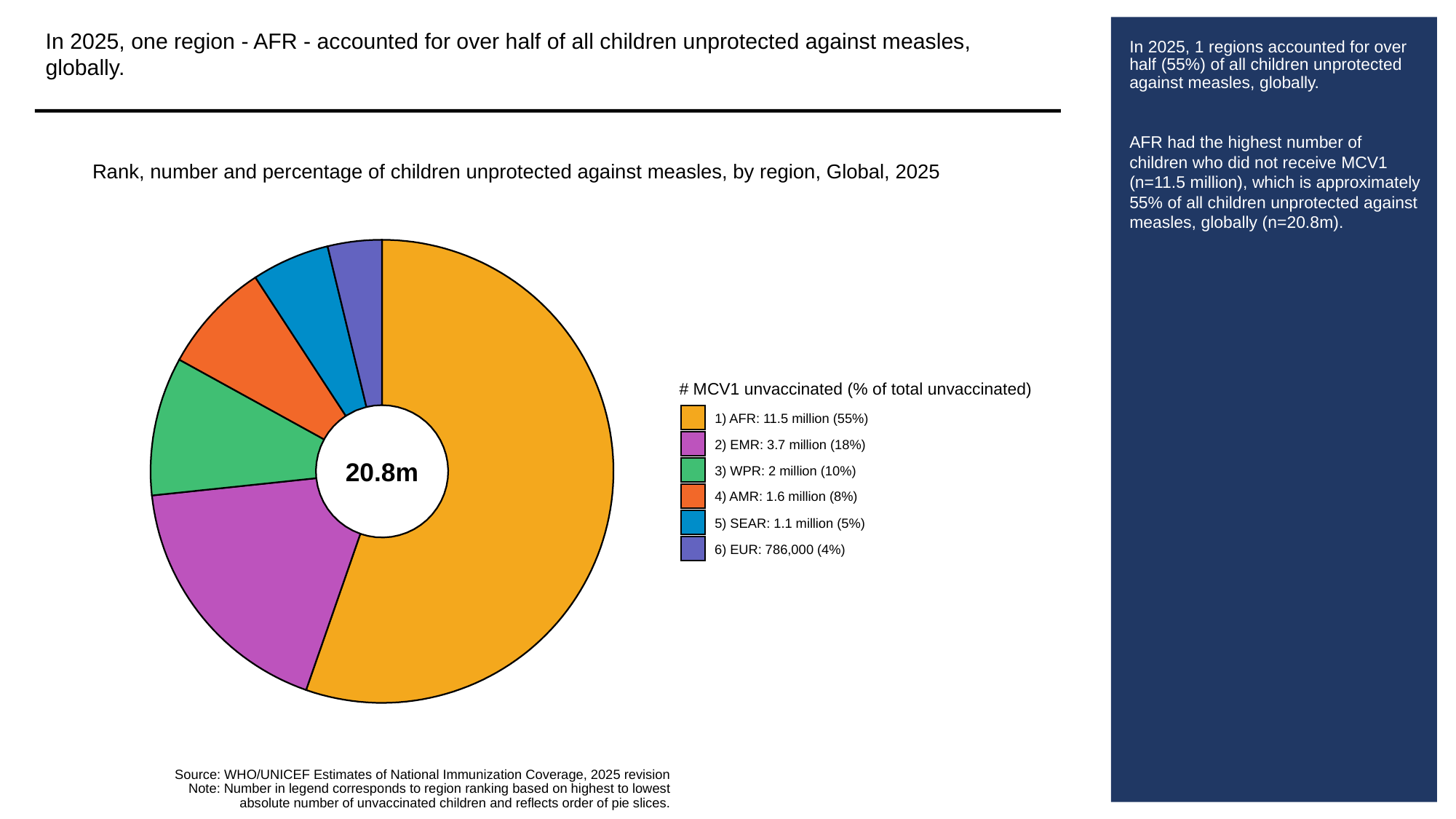

In 2025, one region - AFR - accounted for over half of all children unprotected against measles, globally.
# In 2025, 1 regions accounted for over half (55%) of all children unprotected against measles, globally.

AFR had the highest number of children who did not receive MCV1 (n=11.5 million), which is approximately 55% of all children unprotected against measles, globally (n=20.8m).

Rank, number and percentage of children unprotected against measles, by region, Global, 2025

# MCV1 unvaccinated (% of total unvaccinated)

1) AFR: 11.5 million (55%)

2) EMR: 3.7 million (18%)

20.8m
3) WPR: 2 million (10%)

4) AMR: 1.6 million (8%)

5) SEAR: 1.1 million (5%)

6) EUR: 786,000 (4%)
Source: WHO/UNICEF Estimates of National Immunization Coverage, 2025 revision
Note: Number in legend corresponds to region ranking based on highest to lowest
absolute number of unvaccinated children and reflects order of pie slices.